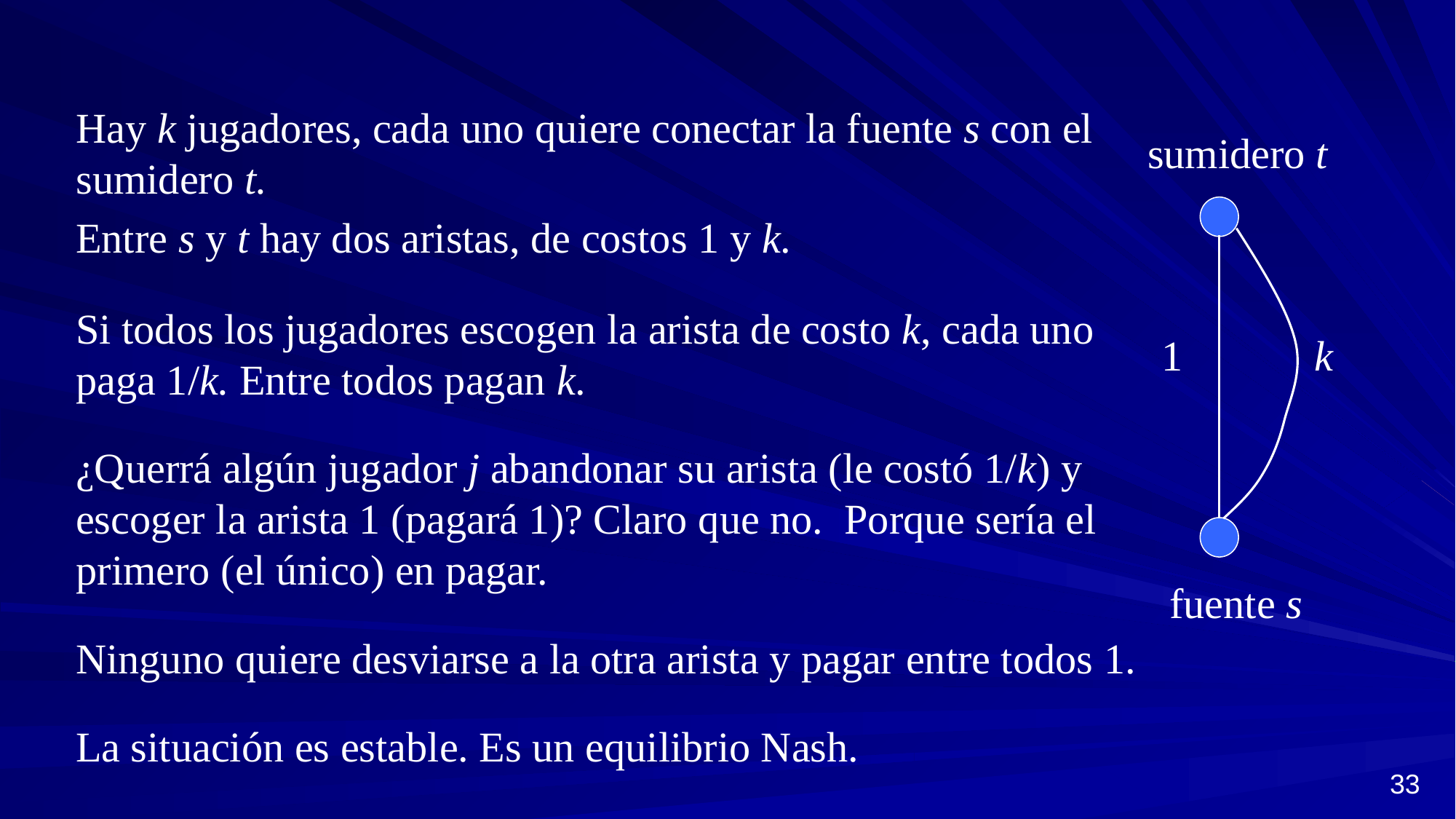

Hay k jugadores, cada uno quiere conectar la fuente s con el sumidero t.
Entre s y t hay dos aristas, de costos 1 y k.
sumidero t

Si todos los jugadores escogen la arista de costo k, cada uno paga 1/k. Entre todos pagan k.
k
1
¿Querrá algún jugador j abandonar su arista (le costó 1/k) y escoger la arista 1 (pagará 1)? Claro que no.  Porque sería el primero (el único) en pagar.

fuente s
Ninguno quiere desviarse a la otra arista y pagar entre todos 1.
La situación es estable. Es un equilibrio Nash.
33